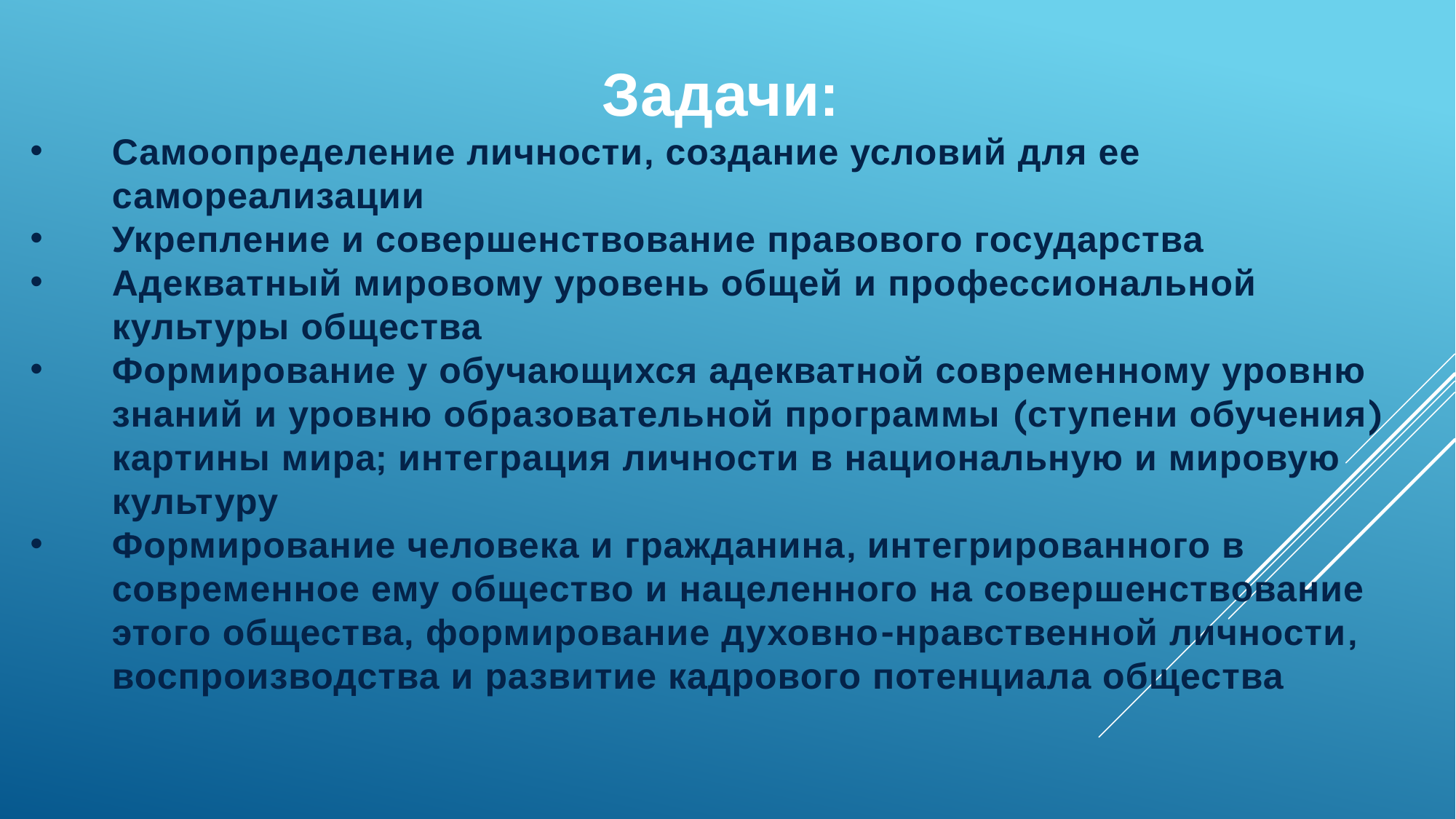

Задачи:
Самоопределение личности, создание условий для ее самореализации
Укрепление и совершенствование правового государства
Адекватный мировому уровень общей и профессиональной культуры общества
Формирование у обучающихся адекватной современному уровню знаний и уровню образовательной программы (ступени обучения) картины мира; интеграция личности в национальную и мировую культуру
Формирование человека и гражданина, интегрированного в современное ему общество и нацеленного на совершенствование этого общества, формирование духовно-нравственной личности, воспроизводства и развитие кадрового потенциала общества